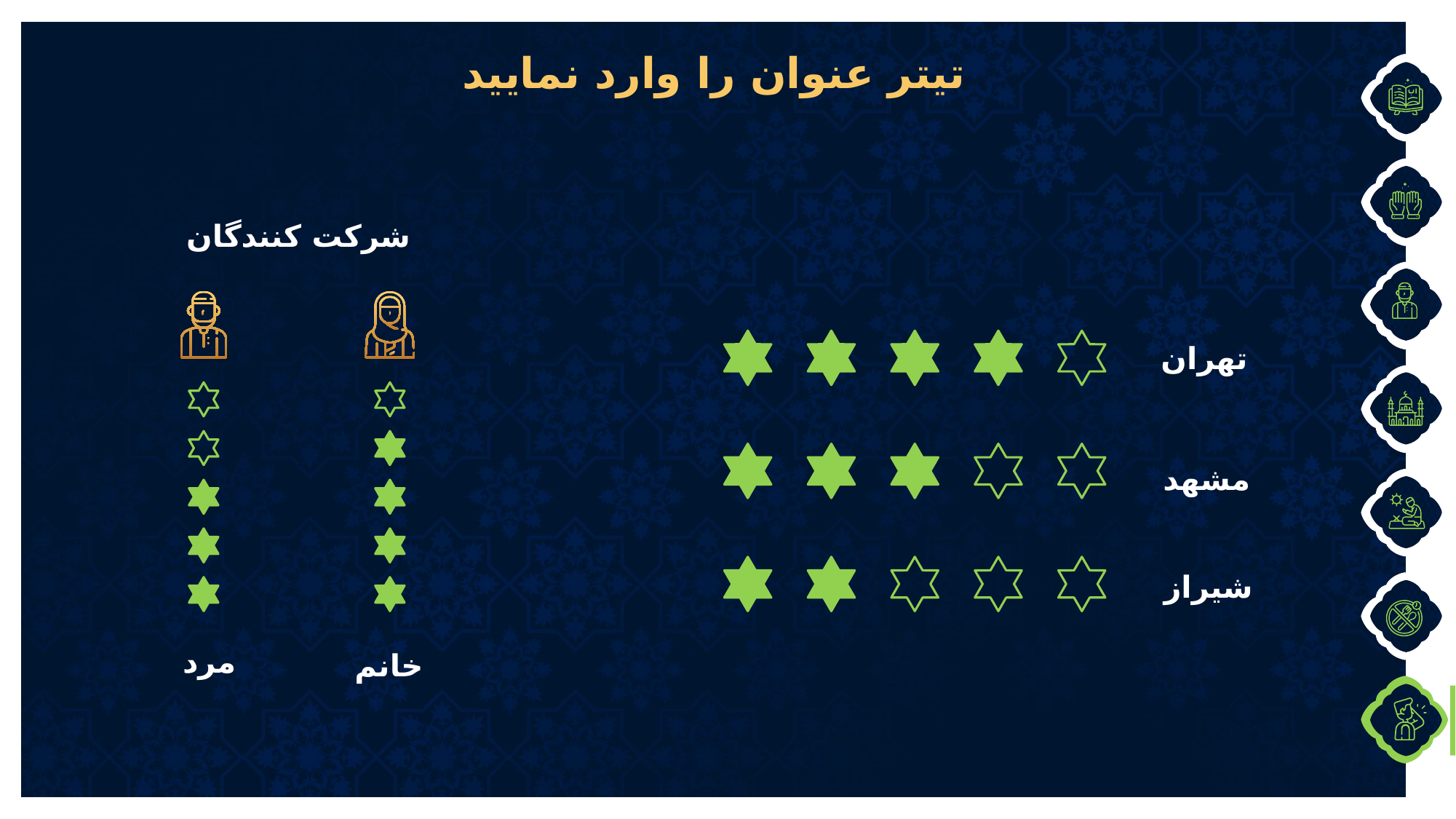

تیتر عنوان را وارد نمایید

شرکت کنندگان

تهران

مشهد

شیراز

مرد
خانم